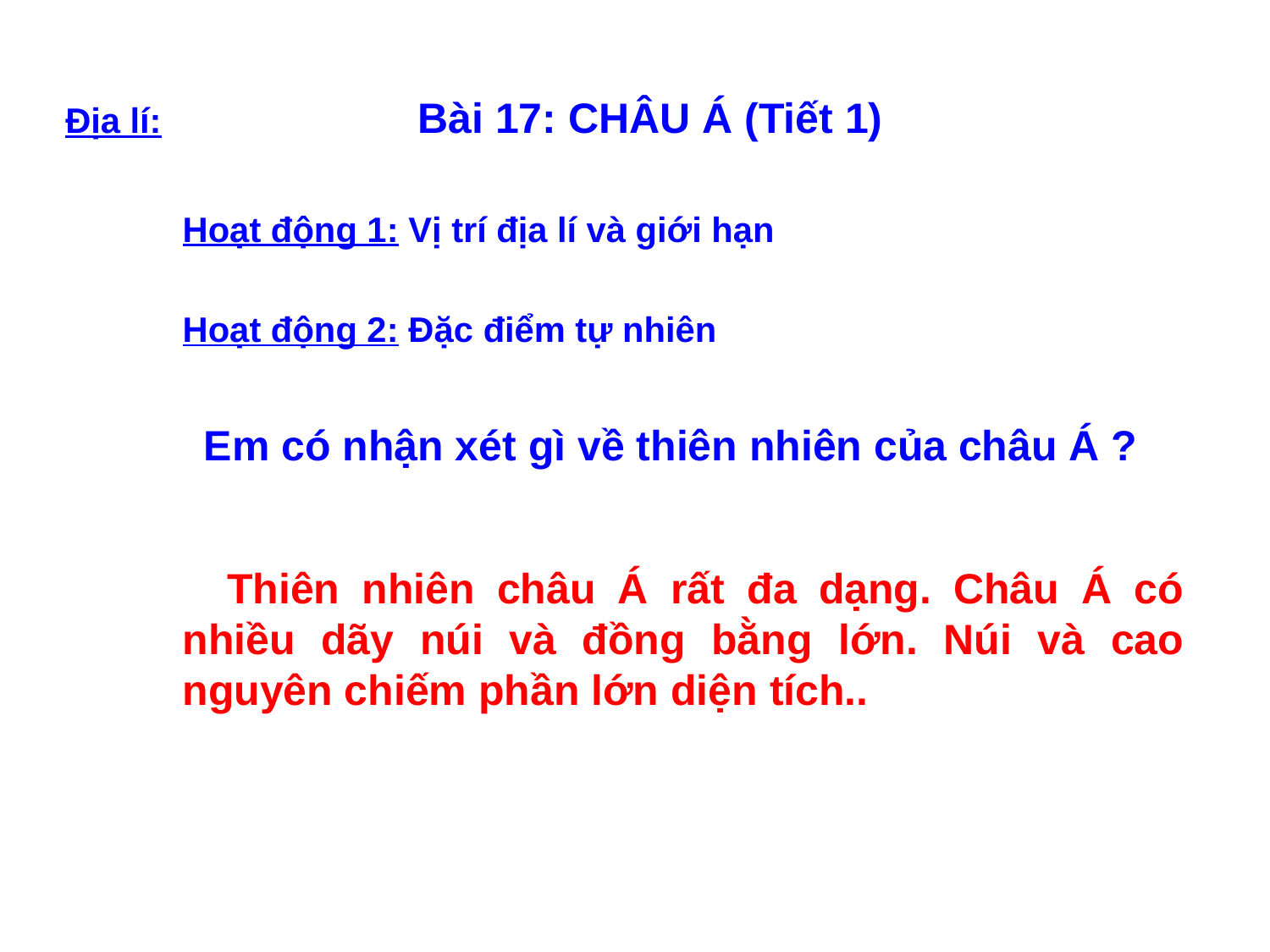

Bài 17: CHÂU Á (Tiết 1)
Địa lí:
Hoạt động 1: Vị trí địa lí và giới hạn
Hoạt động 2: Đặc điểm tự nhiên
Em có nhận xét gì về thiên nhiên của châu Á ?
  Thiên nhiên châu Á rất đa dạng. Châu Á có nhiều dãy núi và đồng bằng lớn. Núi và cao nguyên chiếm phần lớn diện tích..